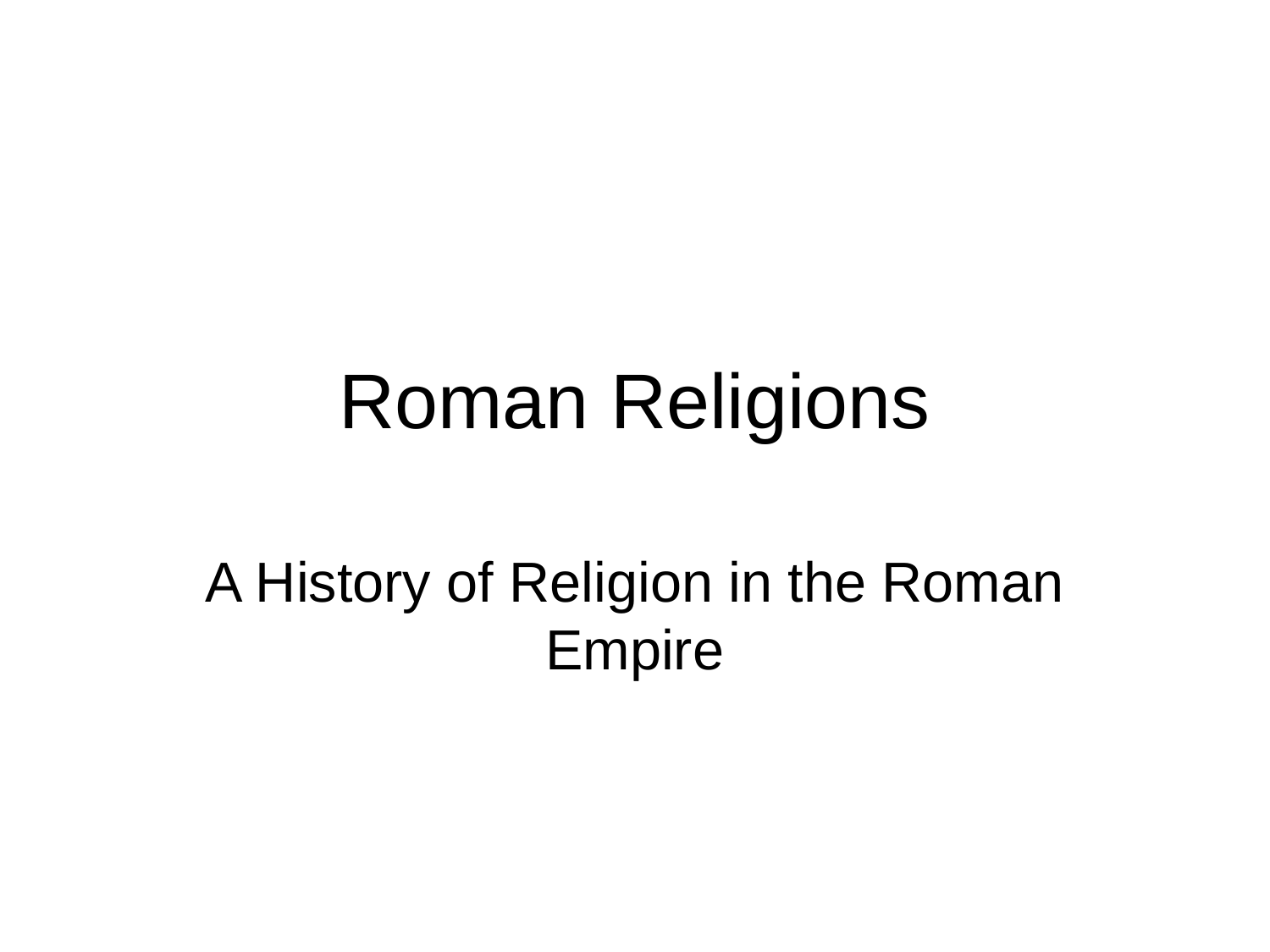

# Roman Religions
A History of Religion in the Roman Empire